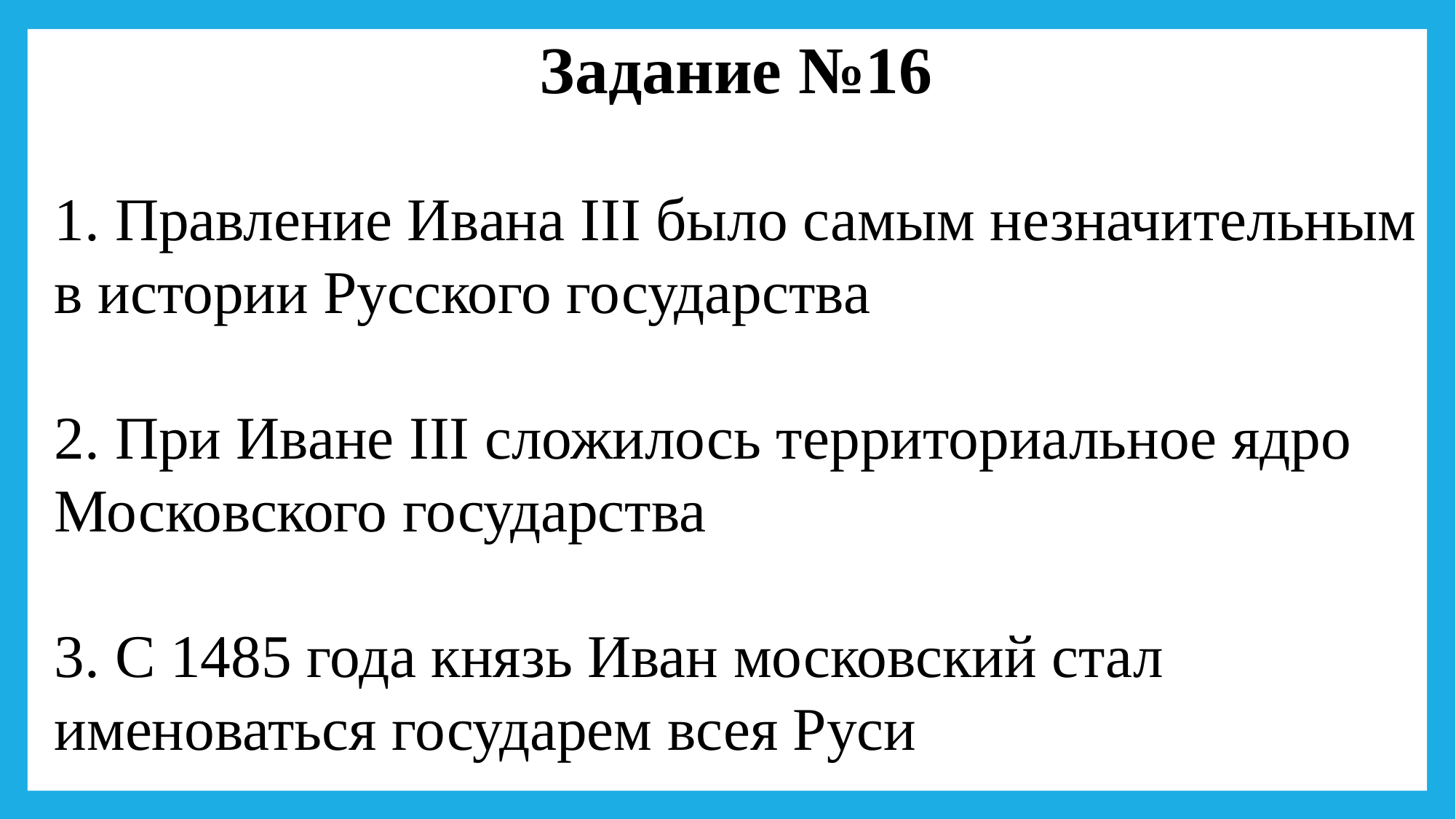

Задание №16

1. Правление Ивана III было самым незначительным в истории Русского государства

2. При Иване III сложилось территориальное ядро Московского государства

3. С 1485 года князь Иван московский стал именоваться государем всея Руси